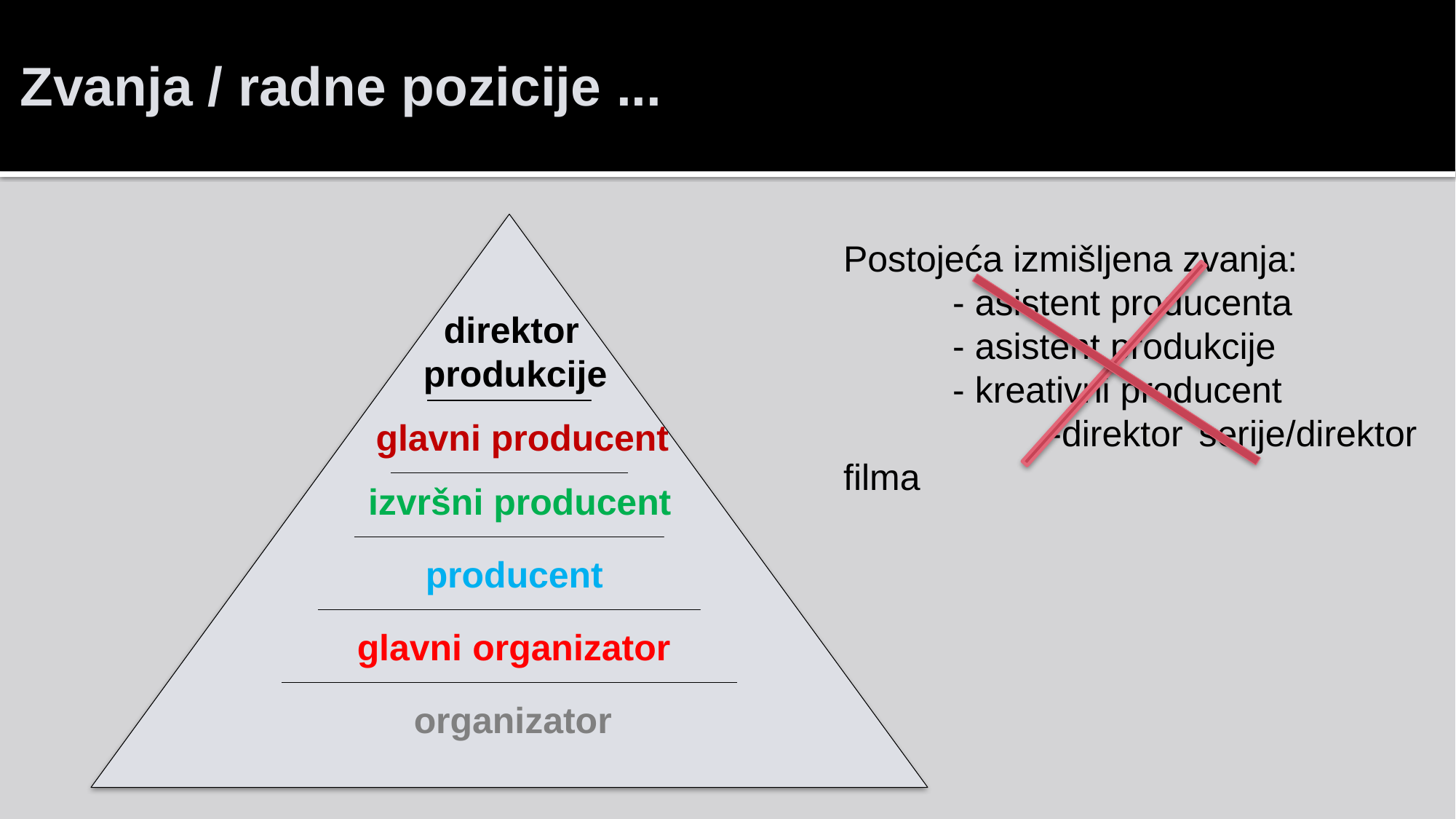

# Zvanja / radne pozicije ...

Postojeća izmišljena zvanja:
	- asistent producenta
	- asistent produkcije
	- kreativni producent
             -direktor serije/direktor filma
direktor
produkcije

glavni producent
izvršni producent
producent
glavni organizator
organizator